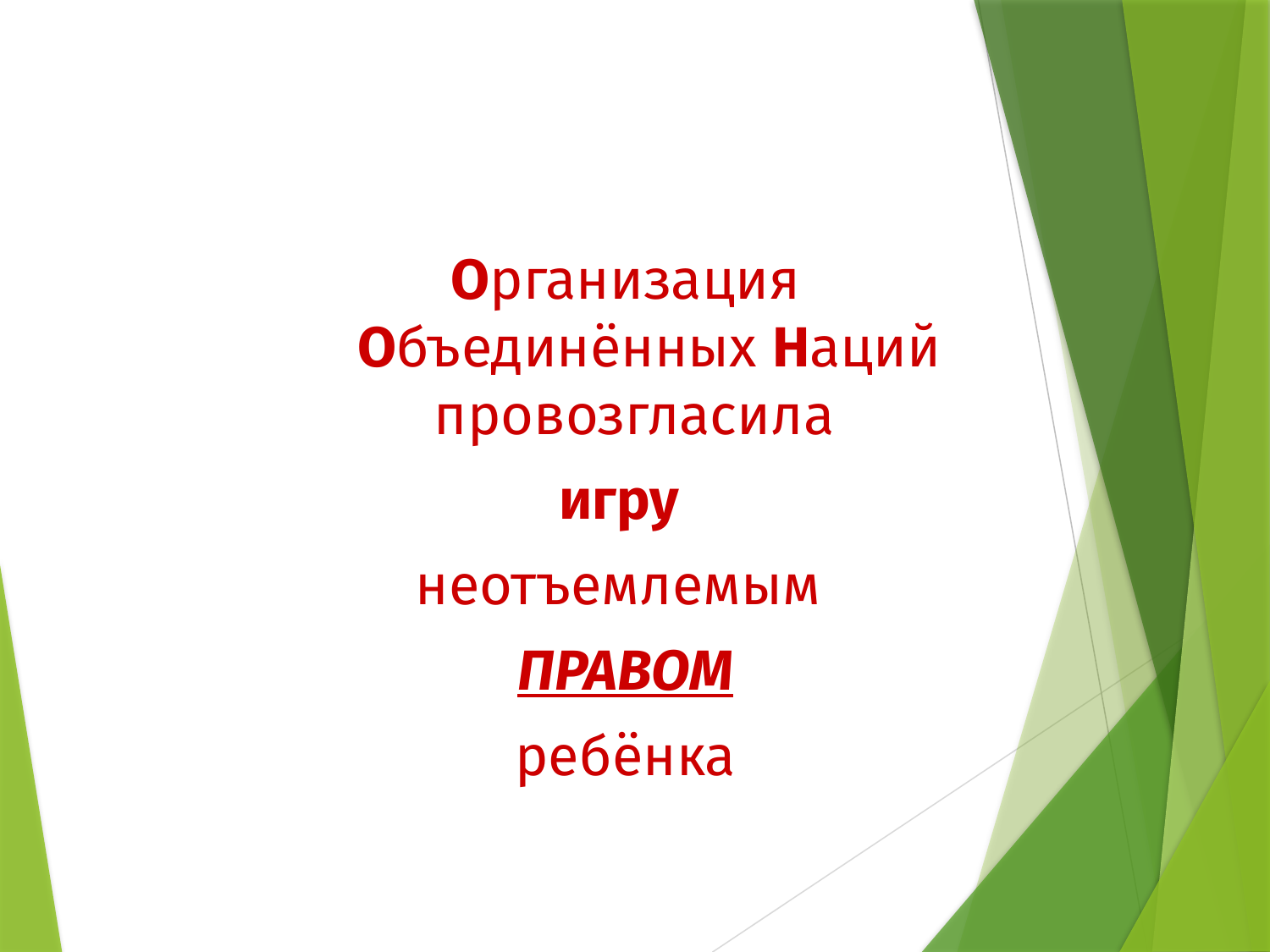

#
Организация Объединённых Наций провозгласила
игру
неотъемлемым
ПРАВОМ
ребёнка